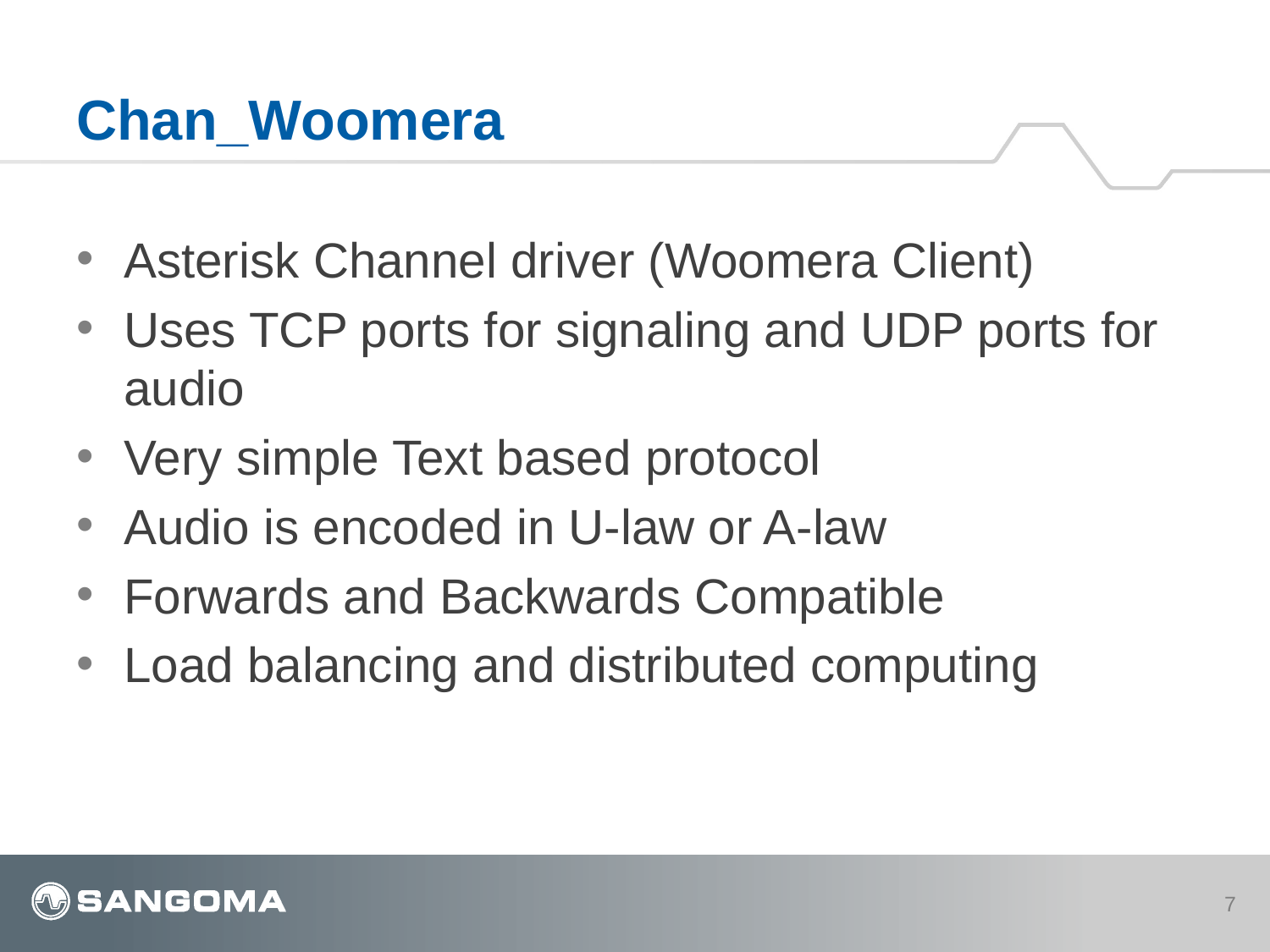

# Chan_Woomera
Asterisk Channel driver (Woomera Client)
Uses TCP ports for signaling and UDP ports for audio
Very simple Text based protocol
Audio is encoded in U-law or A-law
Forwards and Backwards Compatible
Load balancing and distributed computing

7